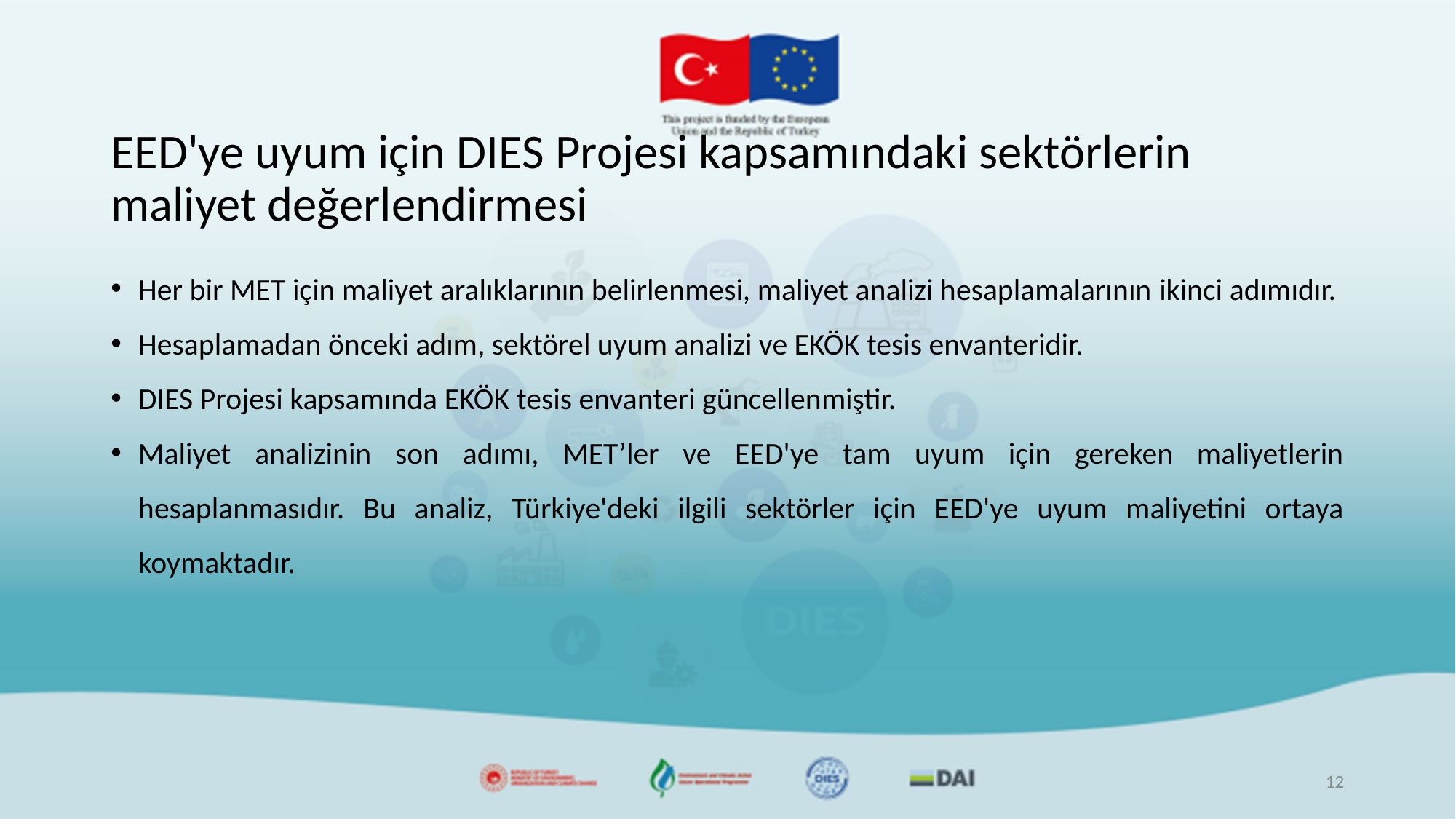

# EED'ye uyum için DIES Projesi kapsamındaki sektörlerin maliyet değerlendirmesi
Her bir MET için maliyet aralıklarının belirlenmesi, maliyet analizi hesaplamalarının ikinci adımıdır.
Hesaplamadan önceki adım, sektörel uyum analizi ve EKÖK tesis envanteridir.
DIES Projesi kapsamında EKÖK tesis envanteri güncellenmiştir.
Maliyet analizinin son adımı, MET’ler ve EED'ye tam uyum için gereken maliyetlerin hesaplanmasıdır. Bu analiz, Türkiye'deki ilgili sektörler için EED'ye uyum maliyetini ortaya koymaktadır.
12